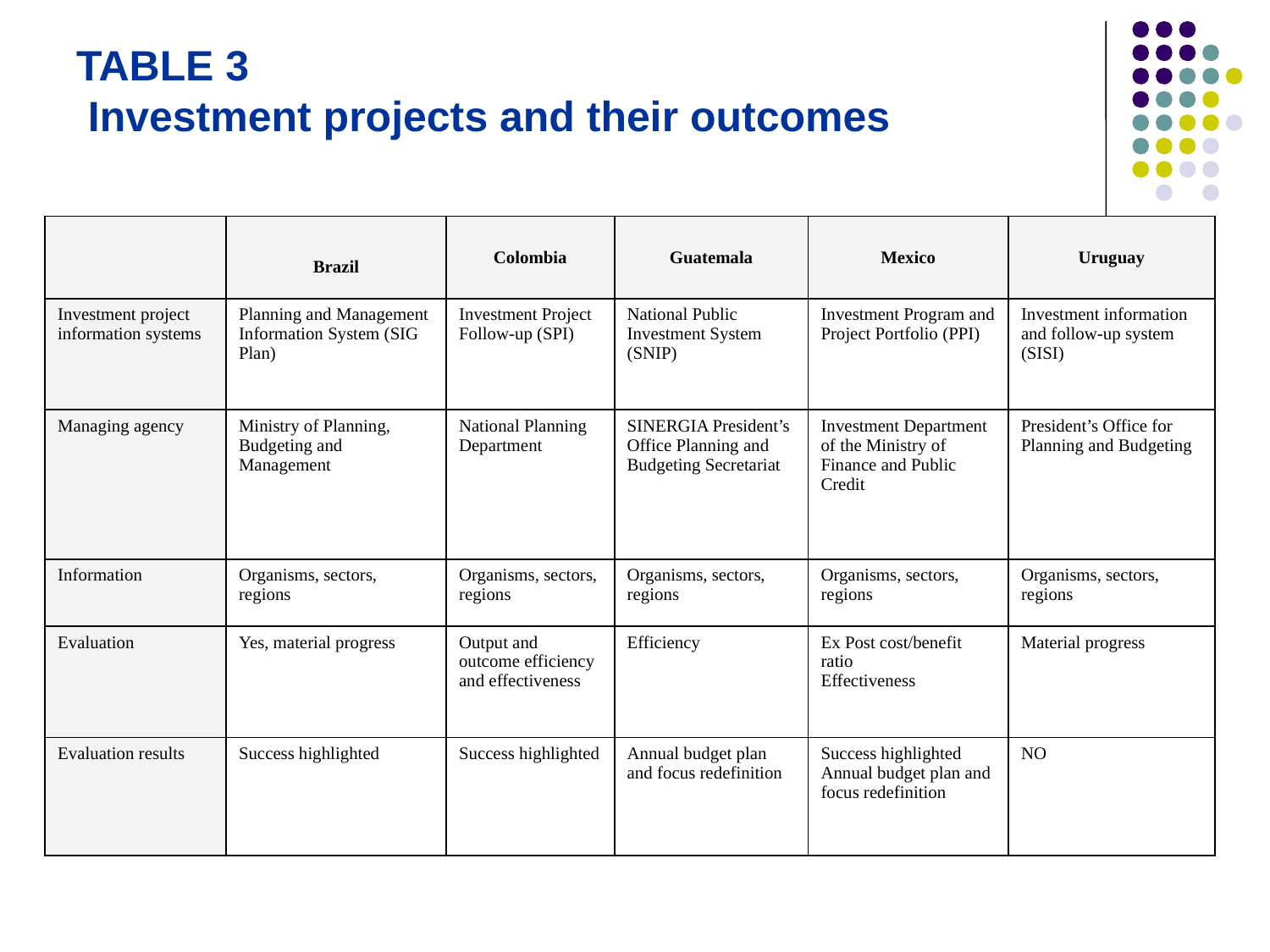

# TABLE 3 Investment projects and their outcomes
|  | Brazil | Colombia | Guatemala | Mexico | Uruguay |
| --- | --- | --- | --- | --- | --- |
| Investment project information systems | Planning and Management Information System (SIG Plan) | Investment Project Follow-up (SPI) | National Public Investment System (SNIP) | Investment Program and Project Portfolio (PPI) | Investment information and follow-up system (SISI) |
| Managing agency | Ministry of Planning, Budgeting and Management | National Planning Department | SINERGIA President’s Office Planning and Budgeting Secretariat | Investment Department of the Ministry of Finance and Public Credit | President’s Office for Planning and Budgeting |
| Information | Organisms, sectors, regions | Organisms, sectors, regions | Organisms, sectors, regions | Organisms, sectors, regions | Organisms, sectors, regions |
| Evaluation | Yes, material progress | Output and outcome efficiency and effectiveness | Efficiency | Ex Post cost/benefit ratio Effectiveness | Material progress |
| Evaluation results | Success highlighted | Success highlighted | Annual budget plan and focus redefinition | Success highlighted Annual budget plan and focus redefinition | NO |